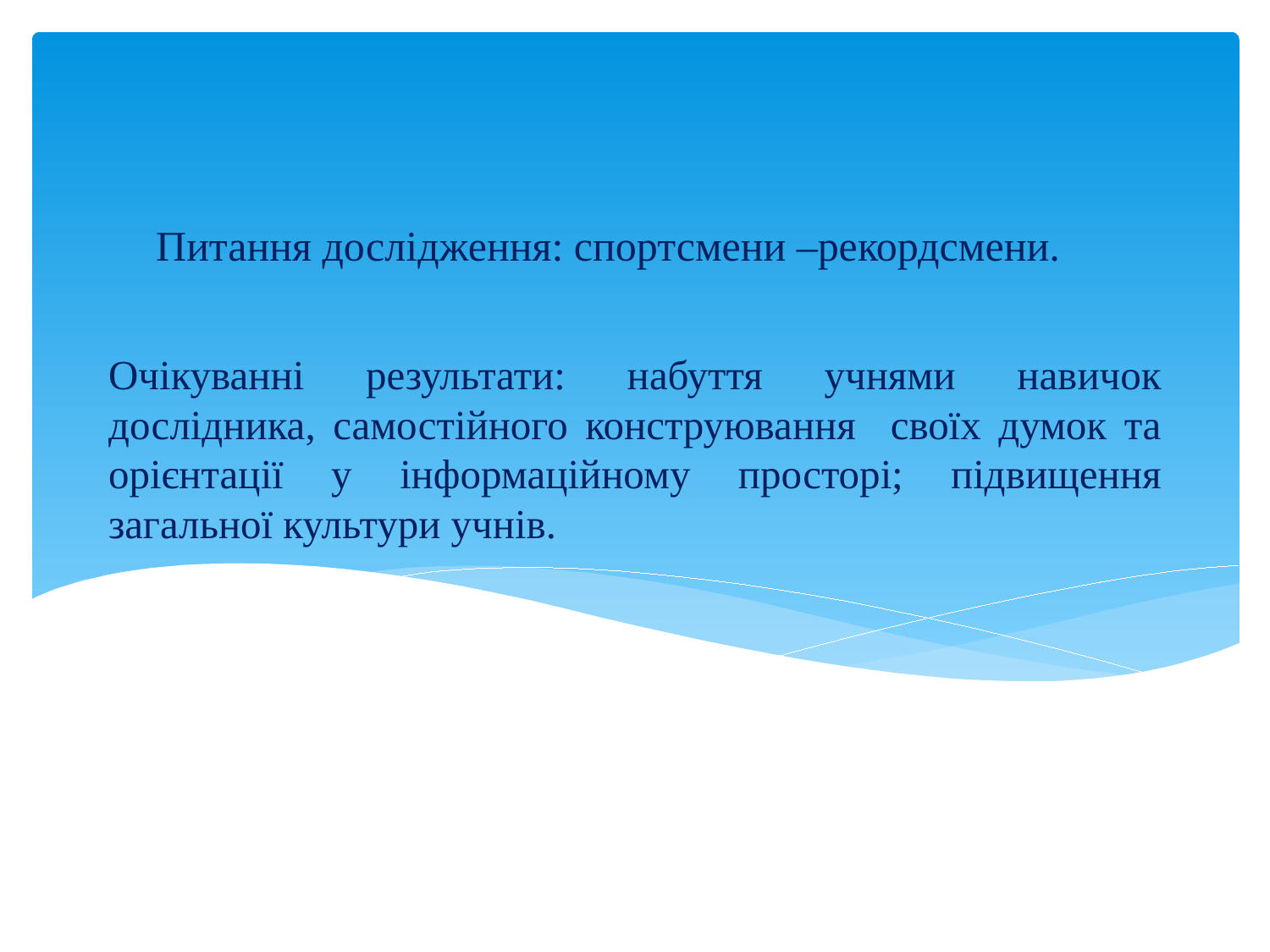

Питання дослідження: спортсмени –рекордсмени.
# Очікуванні результати: набуття учнями навичок дослідника, самостійного конструювання  своїх думок та орієнтації у інформаційному просторі; підвищення загальної культури учнів.